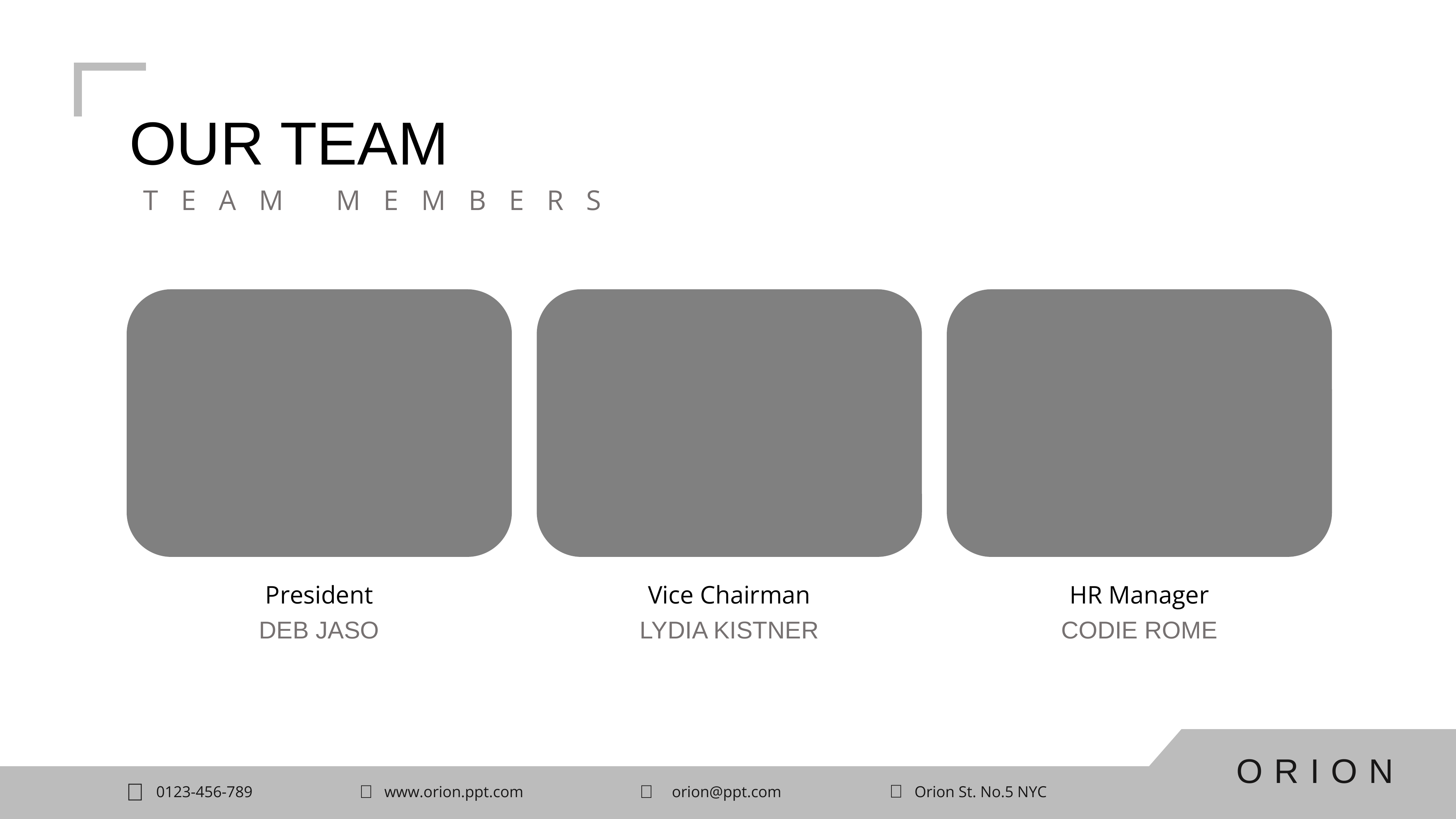

OUR TEAM
TEAM MEMBERS

President
Vice Chairman
HR Manager
DEB JASO
LYDIA KISTNER
CODIE ROME